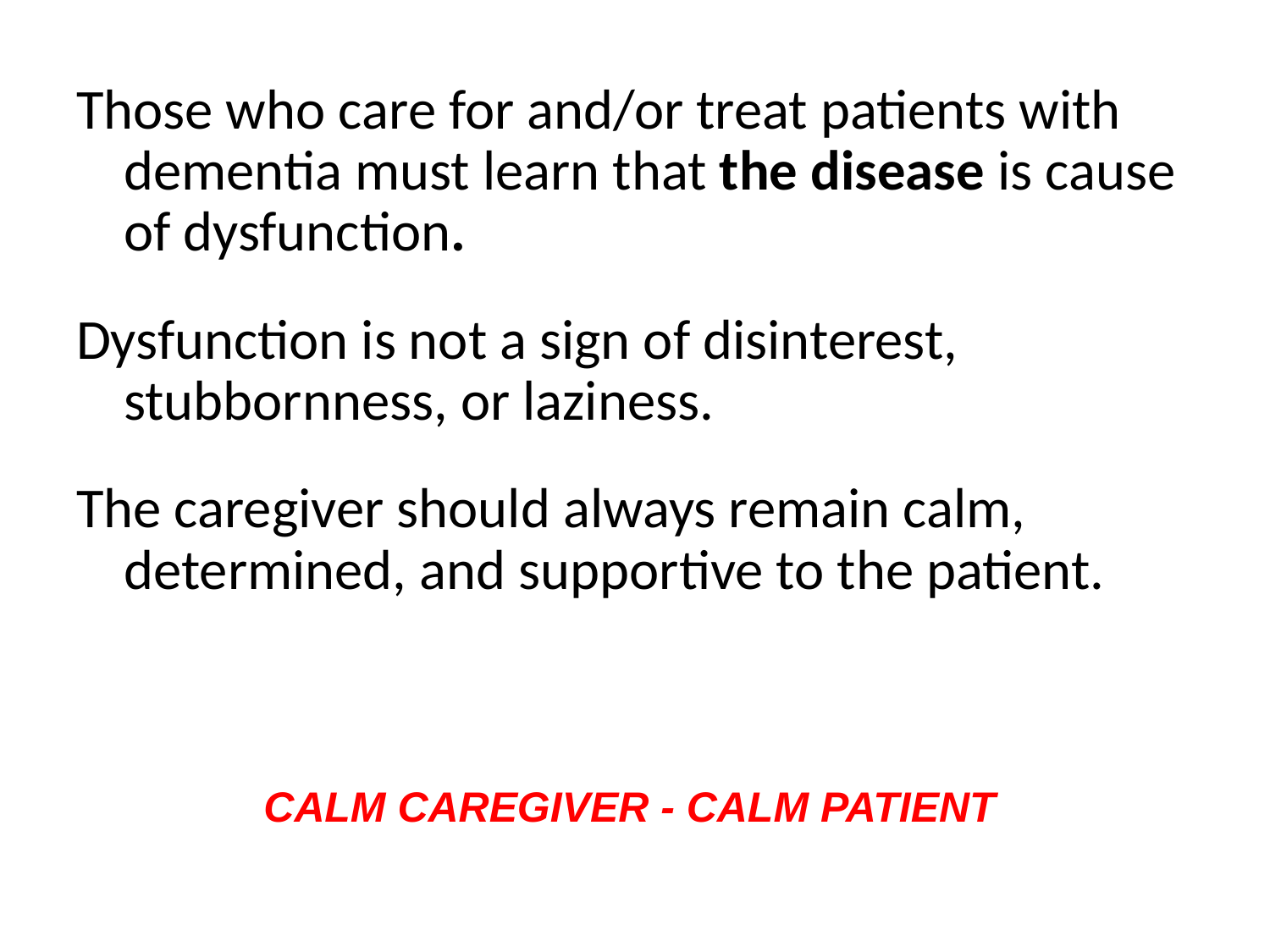

Those who care for and/or treat patients with dementia must learn that the disease is cause of dysfunction.

Dysfunction is not a sign of disinterest, stubbornness, or laziness.

The caregiver should always remain calm, determined, and supportive to the patient.

CALM CAREGIVER - CALM PATIENT